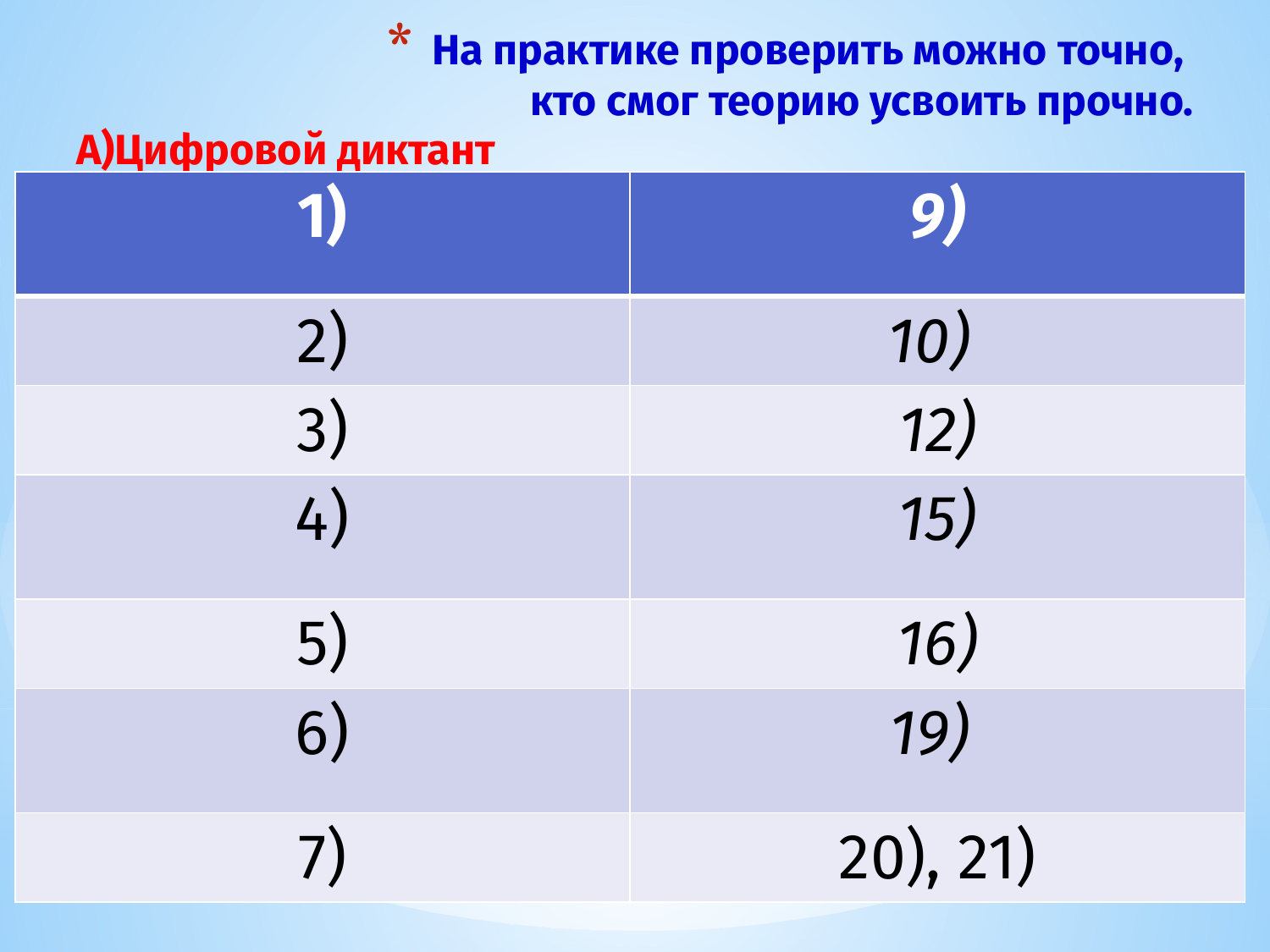

# На практике проверить можно точно, кто смог теорию усвоить прочно.
А)Цифровой диктант

| 1) | 9) |
| --- | --- |
| 2) | 10) |
| 3) | 12) |
| 4) | 15) |
| 5) | 16) |
| 6) | 19) |
| 7) | 20), 21) |